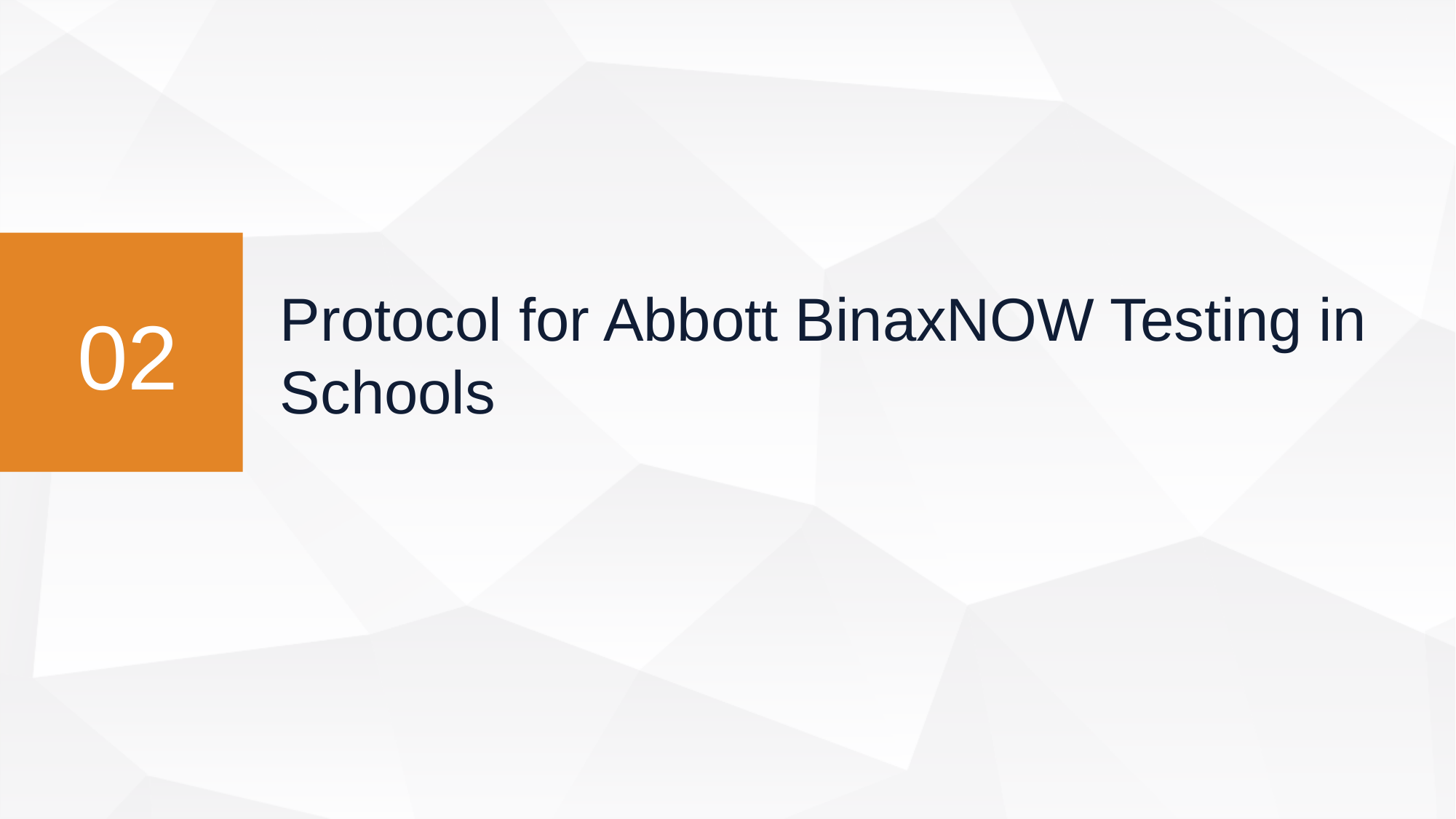

Protocol for Abbott BinaxNOW Testing in Schools

Protocol for Abbott BinaxNOW Testing in Schools

02